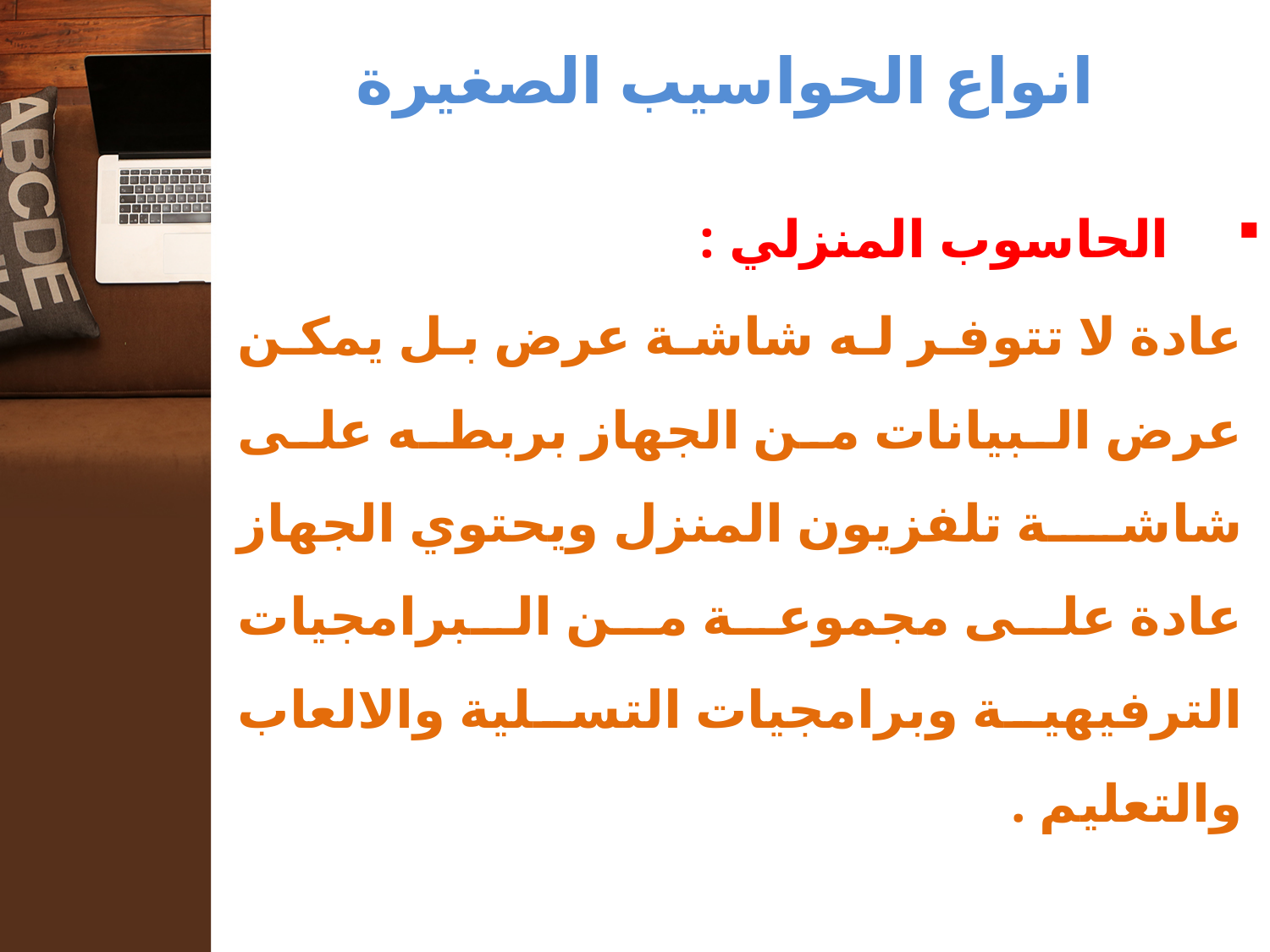

انواع الحواسيب الصغيرة
#

الحاسوب المنزلي :
عادة لا تتوفر له شاشة عرض بل يمكن عرض البيانات من الجهاز بربطه على شاشة تلفزيون المنزل ويحتوي الجهاز عادة على مجموعة من البرامجيات الترفيهية وبرامجيات التسلية والالعاب والتعليم .